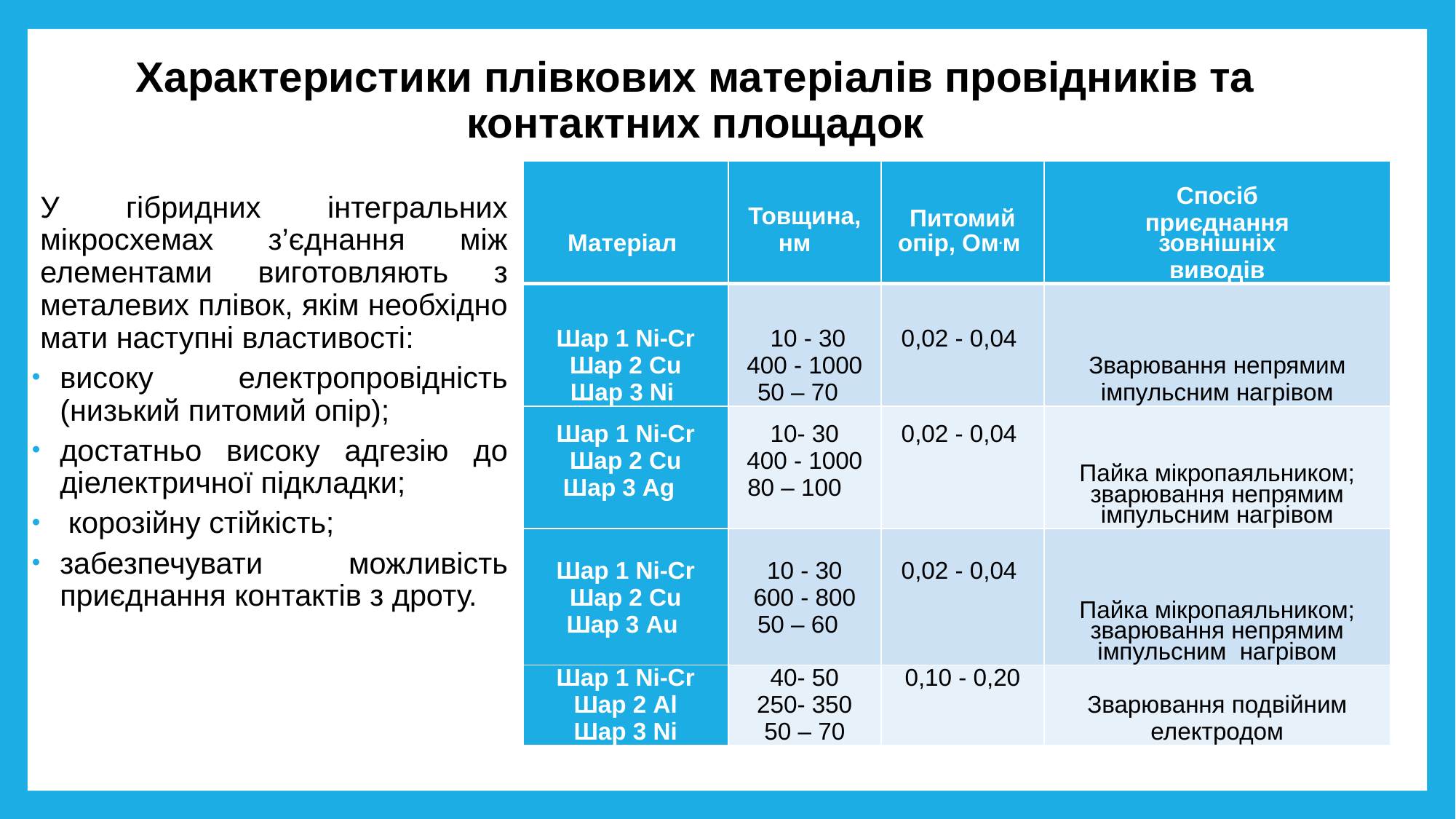

# Характеристики плівкових матеріалів провідників та контактних площадок

У гібридних інтегральних мікросхемах з’єднання між елементами виготовляють з металевих плівок, якім необхідно мати наступні властивості:
високу електропровідність (низький питомий опір);
достатньо високу адгезію до діелектричної підкладки;
 корозійну стійкість;
забезпечувати можливість приєднання контактів з дроту.

| Матеріал | Товщина, нм | Питомий опір, Ом.м | Спосіб приєднання зовнішніх виводів |
| --- | --- | --- | --- |
| Шар 1 Ni-Cr Шар 2 Cu Шар 3 Ni | 10 - 30 400 - 1000 50 – 70 | 0,02 - 0,04 | Зварювання непрямим імпульсним нагрівом |
| Шар 1 Ni-Cr Шар 2 Cu Шар 3 Ag | 10- 30 400 - 1000 80 – 100 | 0,02 - 0,04 | Пайка мікропаяльником; зварювання непрямим імпульсним нагрівом |
| Шар 1 Ni-Cr Шар 2 Cu Шар 3 Au | 10 - 30 600 - 800 50 – 60 | 0,02 - 0,04 | Пайка мікропаяльником; зварювання непрямим імпульсним нагрівом |
| Шар 1 Ni-Cr Шар 2 Al Шар 3 Ni | 40- 50 250- 350 50 – 70 | 0,10 - 0,20 | Зварювання подвійним електродом |